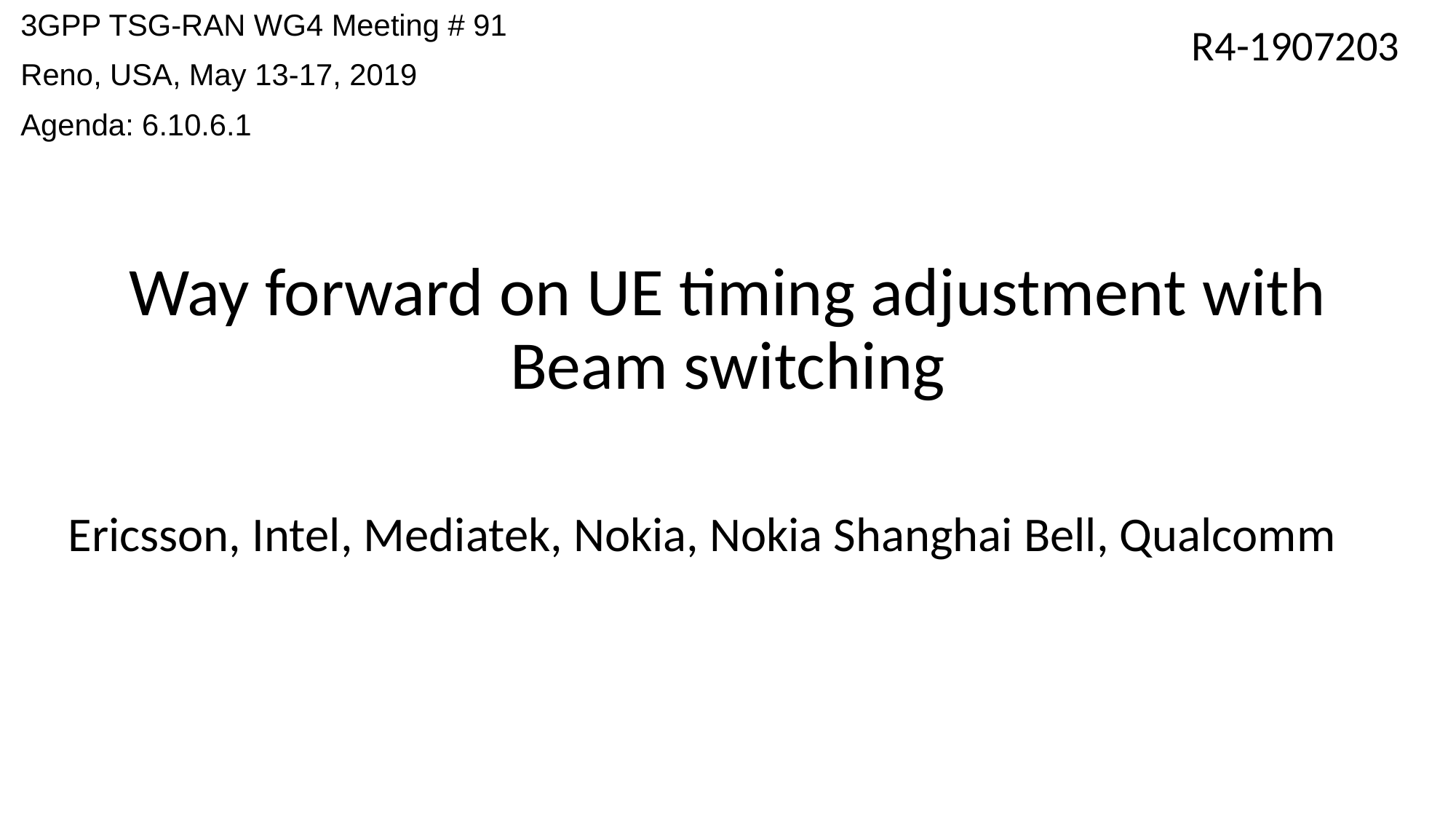

3GPP TSG-RAN WG4 Meeting # 91
Reno, USA, May 13-17, 2019
Agenda: 6.10.6.1
R4-1907203
# Way forward on UE timing adjustment with Beam switching
Ericsson, Intel, Mediatek, Nokia, Nokia Shanghai Bell, Qualcomm